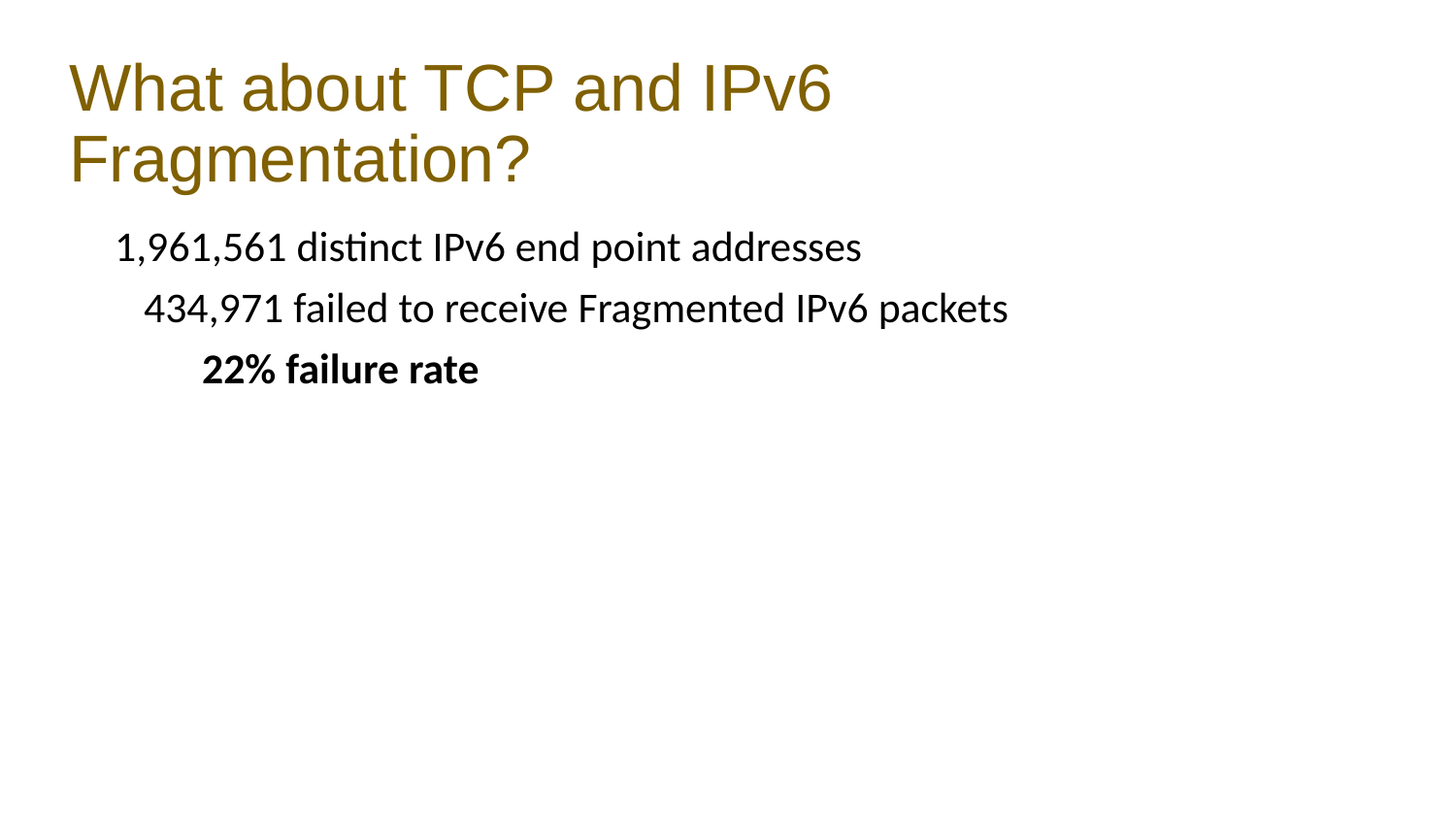

# What about TCP and IPv6 Fragmentation?
1,961,561 distinct IPv6 end point addresses
   434,971 failed to receive Fragmented IPv6 packets
         22% failure rate